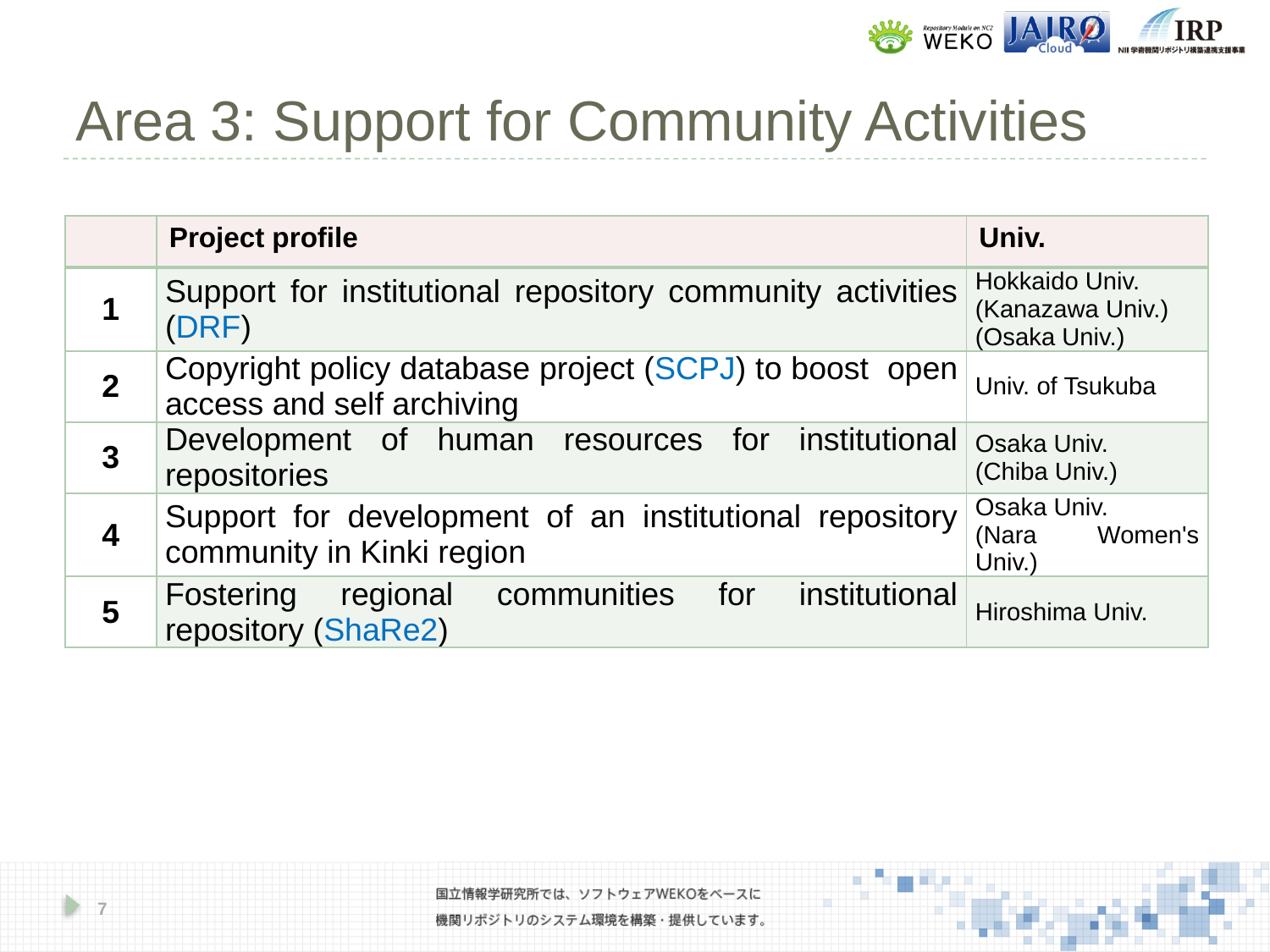

# Area 3: Support for Community Activities
|  | Project profile | Univ. |
| --- | --- | --- |
| 1 | Support for institutional repository community activities (DRF) | Hokkaido Univ. (Kanazawa Univ.) (Osaka Univ.) |
| 2 | Copyright policy database project (SCPJ) to boost open access and self archiving | Univ. of Tsukuba |
| 3 | Development of human resources for institutional repositories | Osaka Univ. (Chiba Univ.) |
| 4 | Support for development of an institutional repository community in Kinki region | Osaka Univ. (Nara Women's Univ.) |
| 5 | Fostering regional communities for institutional repository (ShaRe2) | Hiroshima Univ. |
7